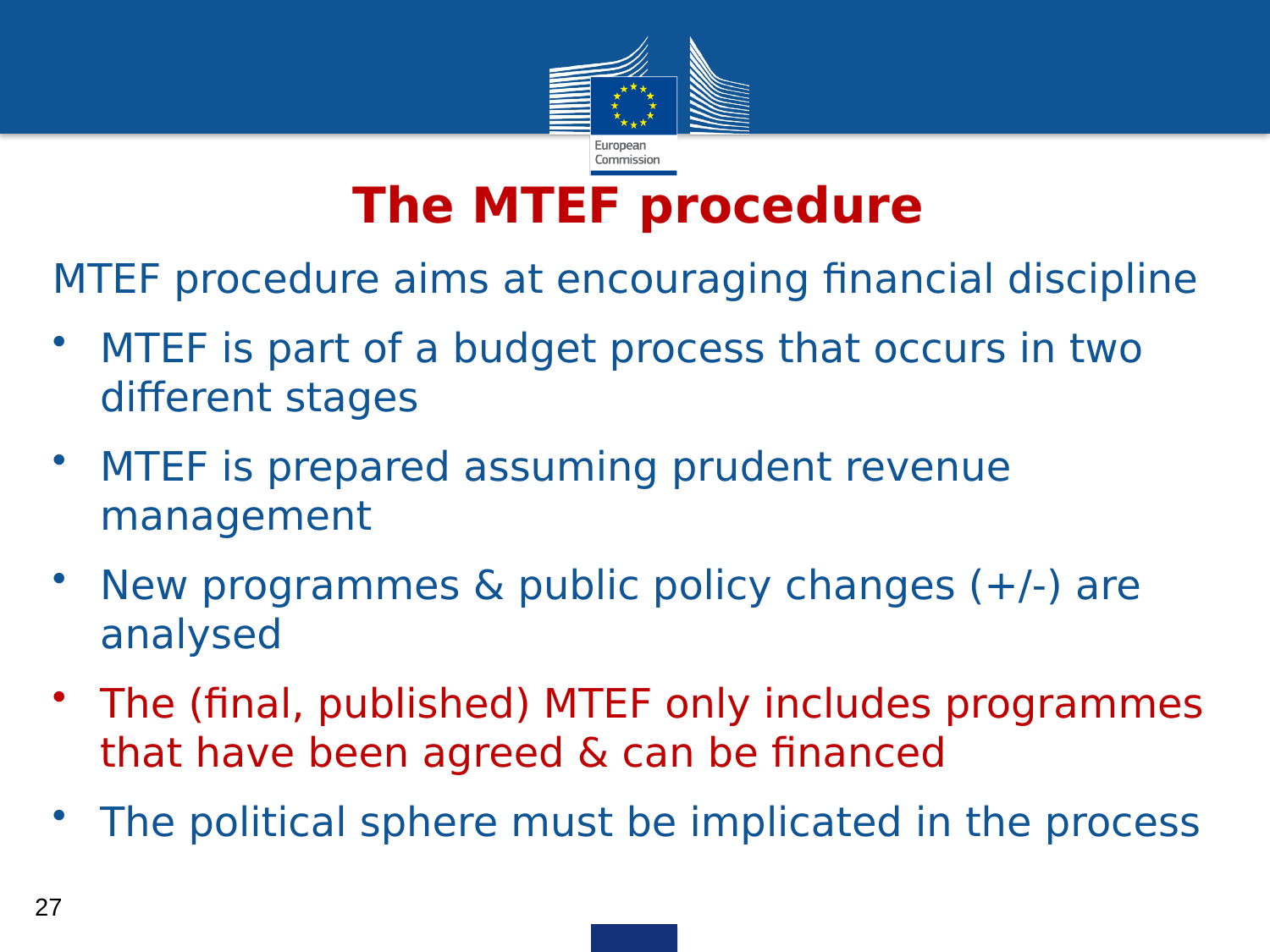

The MTEF procedure
MTEF procedure aims at encouraging financial discipline
MTEF is part of a budget process that occurs in two different stages
MTEF is prepared assuming prudent revenue management
New programmes & public policy changes (+/-) are analysed
The (final, published) MTEF only includes programmes that have been agreed & can be financed
The political sphere must be implicated in the process

27